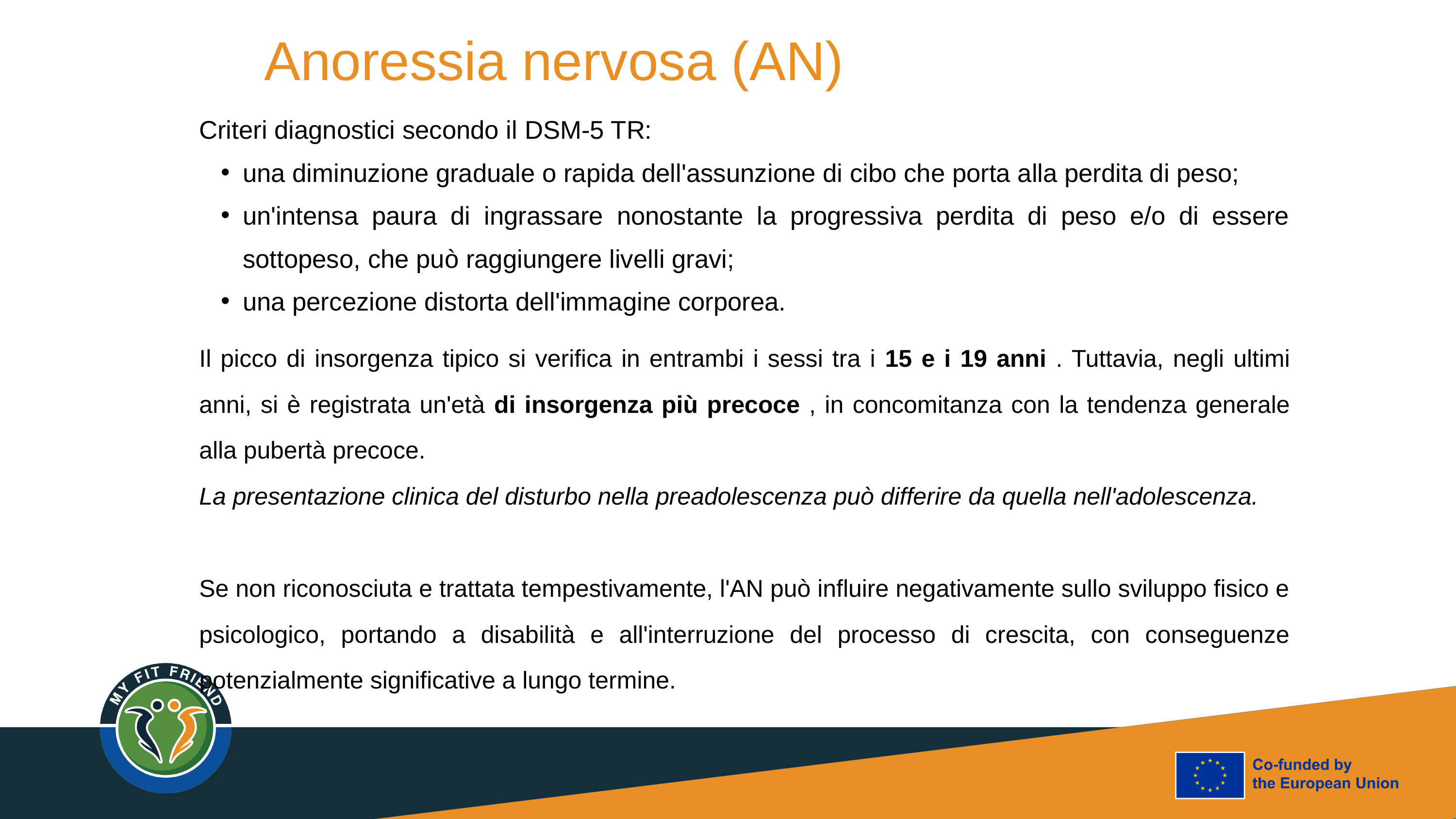

Anoressia nervosa (AN)
Criteri diagnostici secondo il DSM-5 TR:
una diminuzione graduale o rapida dell'assunzione di cibo che porta alla perdita di peso;
un'intensa paura di ingrassare nonostante la progressiva perdita di peso e/o di essere sottopeso, che può raggiungere livelli gravi;
una percezione distorta dell'immagine corporea.
Il picco di insorgenza tipico si verifica in entrambi i sessi tra i 15 e i 19 anni . Tuttavia, negli ultimi anni, si è registrata un'età di insorgenza più precoce , in concomitanza con la tendenza generale alla pubertà precoce.
La presentazione clinica del disturbo nella preadolescenza può differire da quella nell'adolescenza.

Se non riconosciuta e trattata tempestivamente, l'AN può influire negativamente sullo sviluppo fisico e psicologico, portando a disabilità e all'interruzione del processo di crescita, con conseguenze potenzialmente significative a lungo termine.